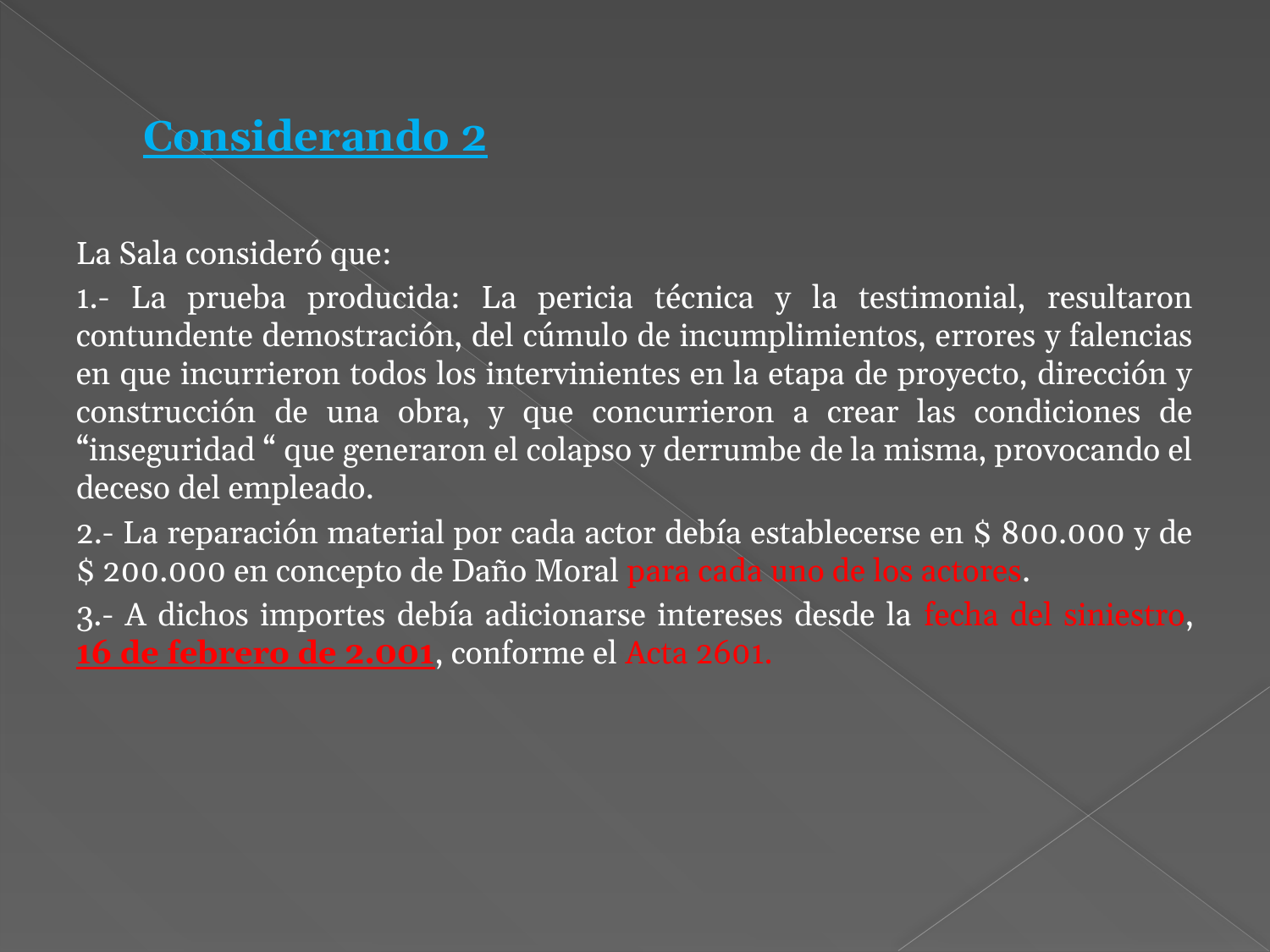

# Considerando 2
La Sala consideró que:
1.- La prueba producida: La pericia técnica y la testimonial, resultaron contundente demostración, del cúmulo de incumplimientos, errores y falencias en que incurrieron todos los intervinientes en la etapa de proyecto, dirección y construcción de una obra, y que concurrieron a crear las condiciones de “inseguridad “ que generaron el colapso y derrumbe de la misma, provocando el deceso del empleado.
2.- La reparación material por cada actor debía establecerse en $ 800.000 y de $ 200.000 en concepto de Daño Moral para cada uno de los actores.
3.- A dichos importes debía adicionarse intereses desde la fecha del siniestro, 16 de febrero de 2.001, conforme el Acta 2601.